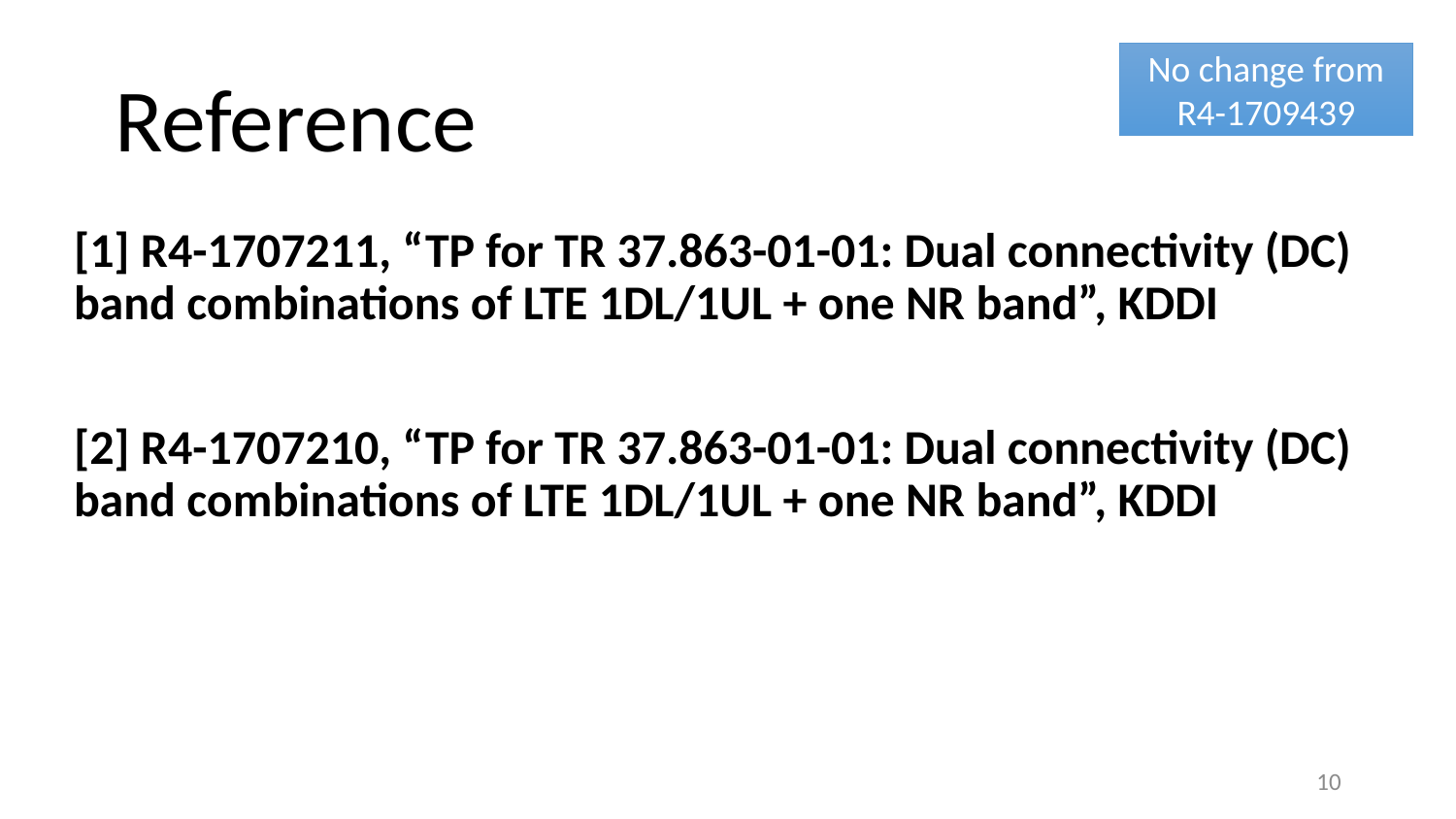

# Reference
No change from R4-1709439
[1] R4-1707211, “TP for TR 37.863-01-01: Dual connectivity (DC) band combinations of LTE 1DL/1UL + one NR band”, KDDI

[2] R4-1707210, “TP for TR 37.863-01-01: Dual connectivity (DC) band combinations of LTE 1DL/1UL + one NR band”, KDDI
10